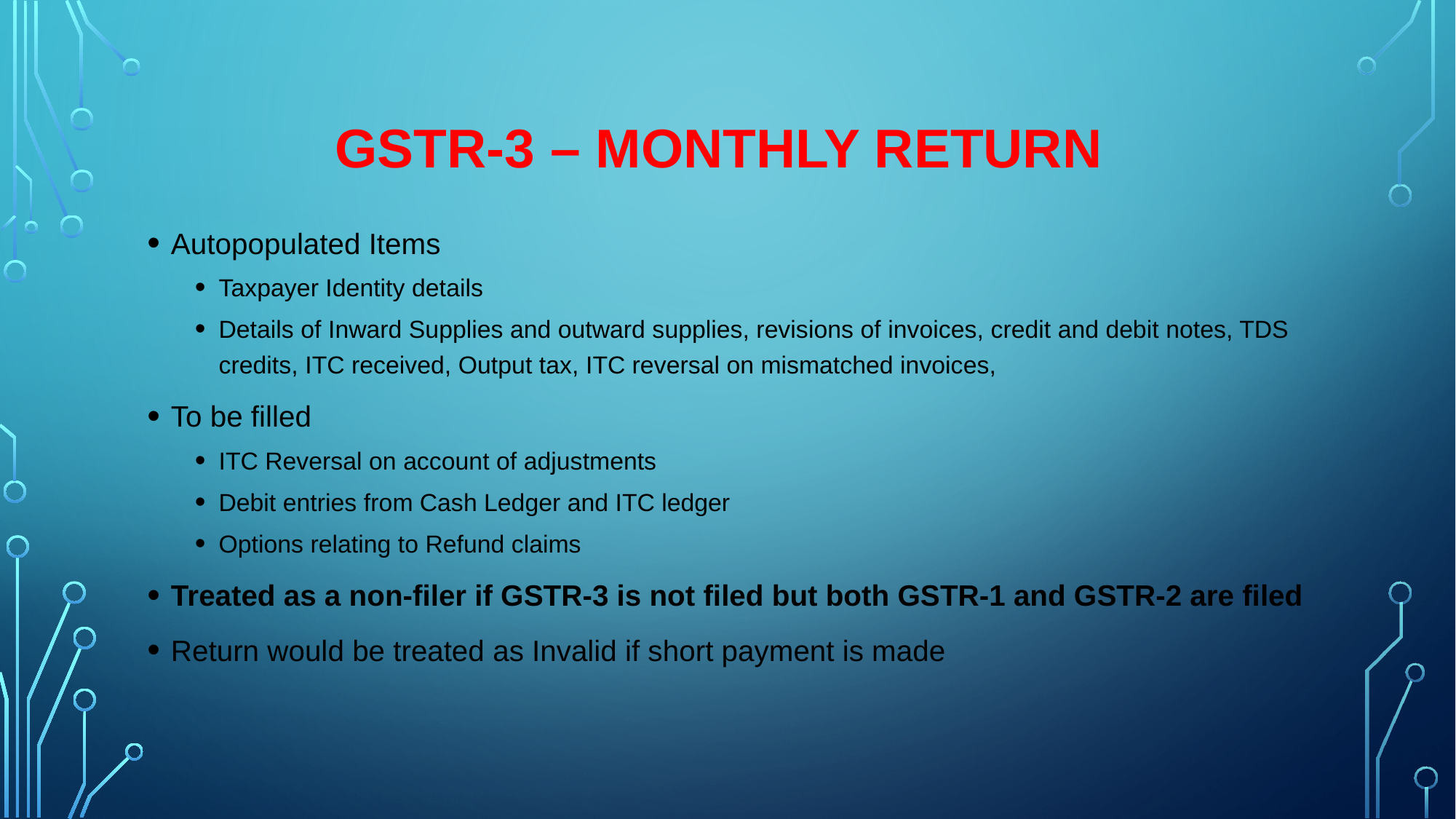

# GSTR-3 – Monthly Return
Autopopulated Items
Taxpayer Identity details
Details of Inward Supplies and outward supplies, revisions of invoices, credit and debit notes, TDS credits, ITC received, Output tax, ITC reversal on mismatched invoices,
To be filled
ITC Reversal on account of adjustments
Debit entries from Cash Ledger and ITC ledger
Options relating to Refund claims
Treated as a non-filer if GSTR-3 is not filed but both GSTR-1 and GSTR-2 are filed
Return would be treated as Invalid if short payment is made